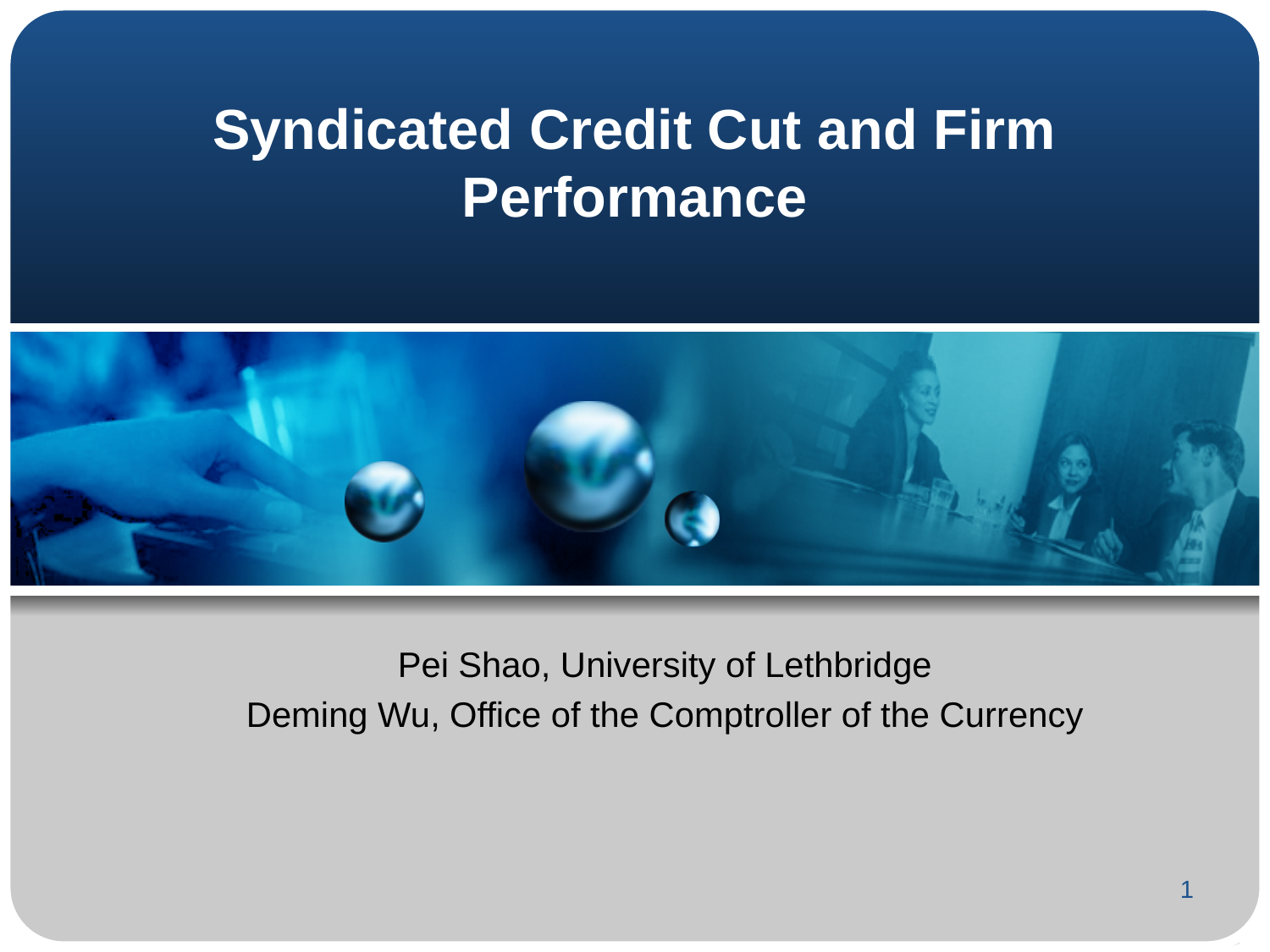

# Syndicated Credit Cut and Firm Performance
Pei Shao, University of Lethbridge
Deming Wu, Office of the Comptroller of the Currency

1